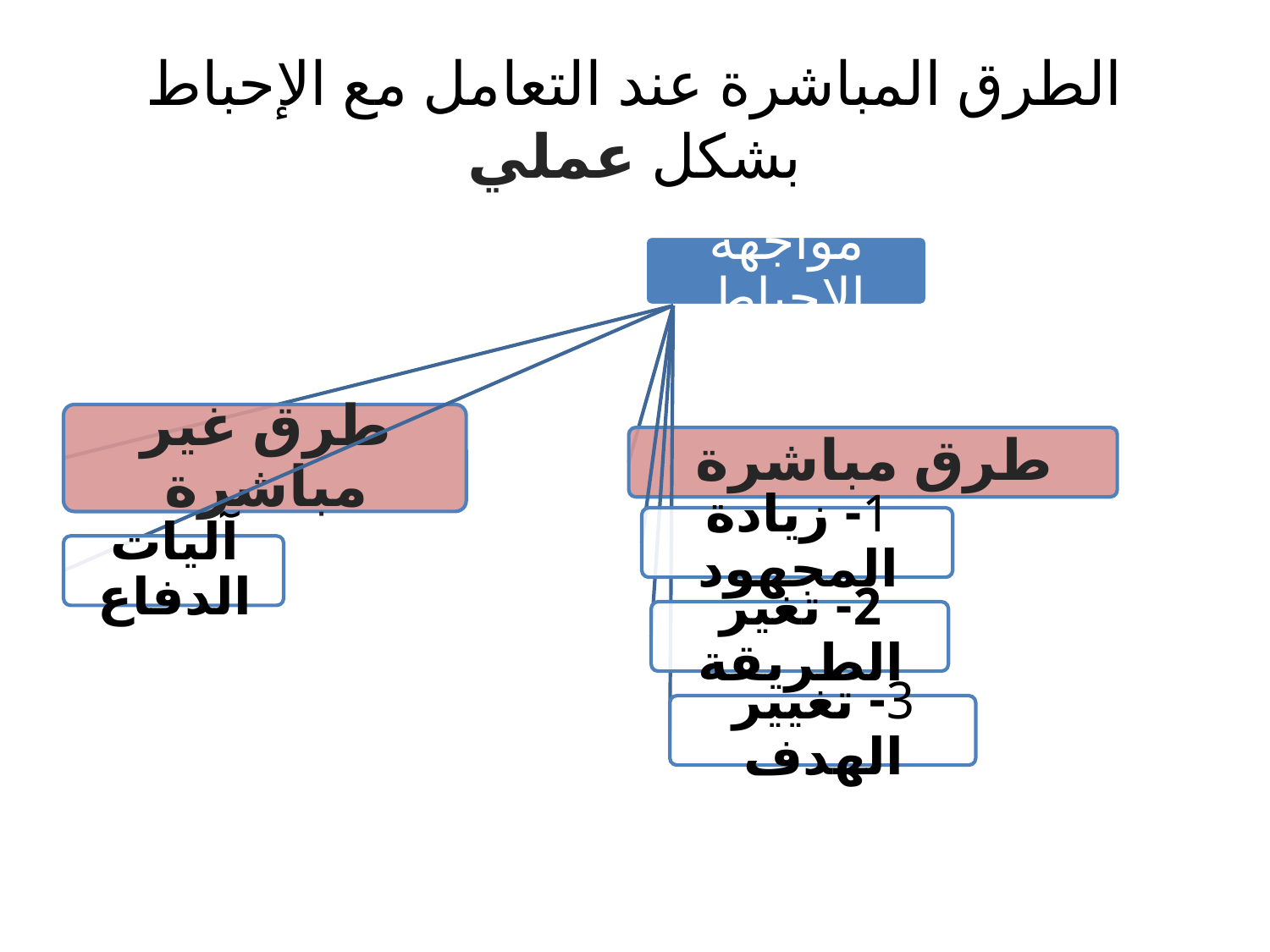

# الطرق المباشرة عند التعامل مع الإحباط بشكل عملي
مواجهة الإحباط
طرق غير مباشرة
آليات الدفاع
طرق مباشرة
3- تغيير الهدف
2- تغير الطريقة
1- زيادة المجهود